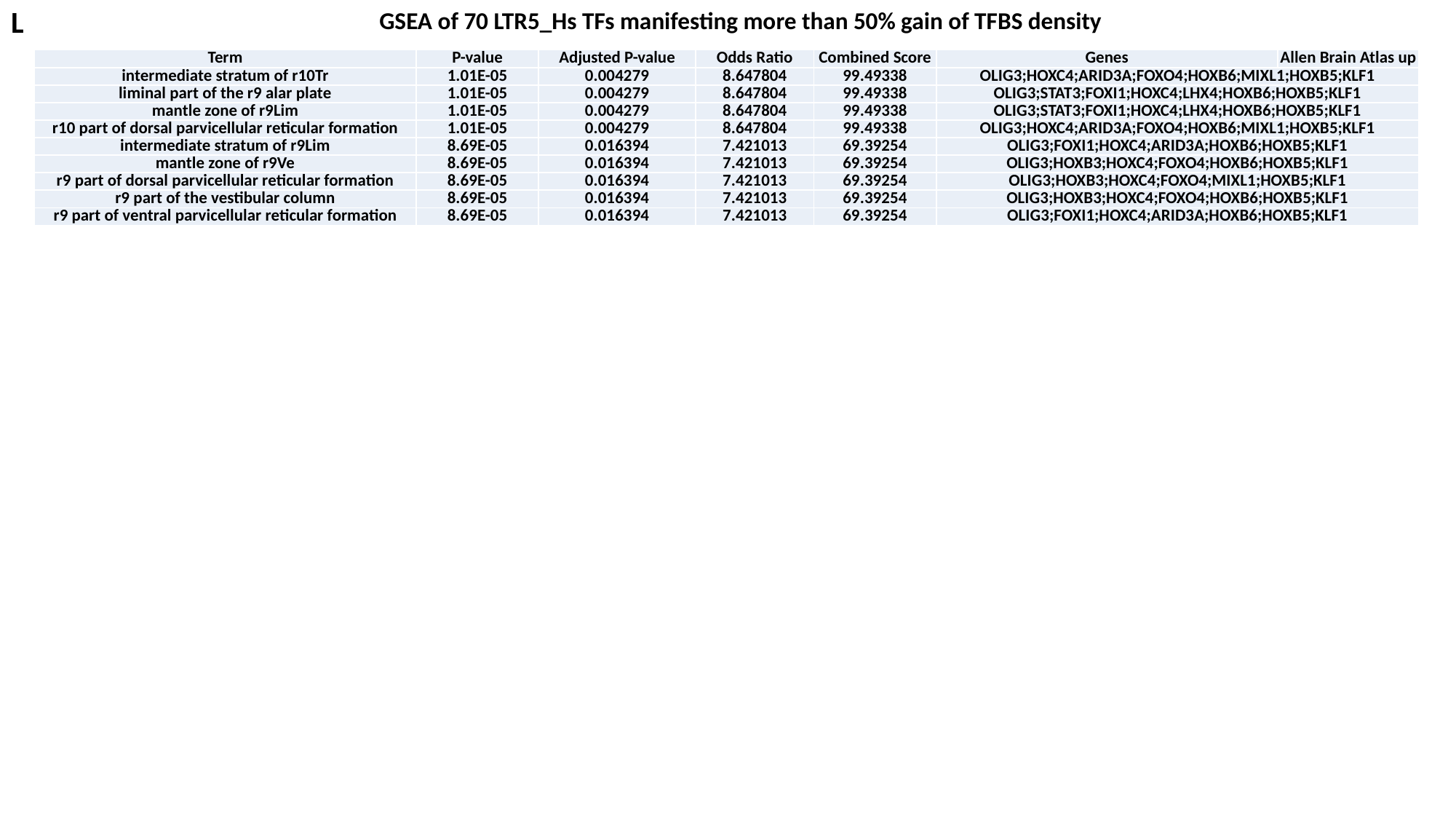

GSEA of 70 LTR5_Hs TFs manifesting more than 50% gain of TFBS density
L
| Term | P-value | Adjusted P-value | Odds Ratio | Combined Score | Genes | Allen Brain Atlas up |
| --- | --- | --- | --- | --- | --- | --- |
| intermediate stratum of r10Tr | 1.01E-05 | 0.004279 | 8.647804 | 99.49338 | OLIG3;HOXC4;ARID3A;FOXO4;HOXB6;MIXL1;HOXB5;KLF1 |  |
| liminal part of the r9 alar plate | 1.01E-05 | 0.004279 | 8.647804 | 99.49338 | OLIG3;STAT3;FOXI1;HOXC4;LHX4;HOXB6;HOXB5;KLF1 |  |
| mantle zone of r9Lim | 1.01E-05 | 0.004279 | 8.647804 | 99.49338 | OLIG3;STAT3;FOXI1;HOXC4;LHX4;HOXB6;HOXB5;KLF1 |  |
| r10 part of dorsal parvicellular reticular formation | 1.01E-05 | 0.004279 | 8.647804 | 99.49338 | OLIG3;HOXC4;ARID3A;FOXO4;HOXB6;MIXL1;HOXB5;KLF1 |  |
| intermediate stratum of r9Lim | 8.69E-05 | 0.016394 | 7.421013 | 69.39254 | OLIG3;FOXI1;HOXC4;ARID3A;HOXB6;HOXB5;KLF1 |  |
| mantle zone of r9Ve | 8.69E-05 | 0.016394 | 7.421013 | 69.39254 | OLIG3;HOXB3;HOXC4;FOXO4;HOXB6;HOXB5;KLF1 |  |
| r9 part of dorsal parvicellular reticular formation | 8.69E-05 | 0.016394 | 7.421013 | 69.39254 | OLIG3;HOXB3;HOXC4;FOXO4;MIXL1;HOXB5;KLF1 |  |
| r9 part of the vestibular column | 8.69E-05 | 0.016394 | 7.421013 | 69.39254 | OLIG3;HOXB3;HOXC4;FOXO4;HOXB6;HOXB5;KLF1 |  |
| r9 part of ventral parvicellular reticular formation | 8.69E-05 | 0.016394 | 7.421013 | 69.39254 | OLIG3;FOXI1;HOXC4;ARID3A;HOXB6;HOXB5;KLF1 |  |